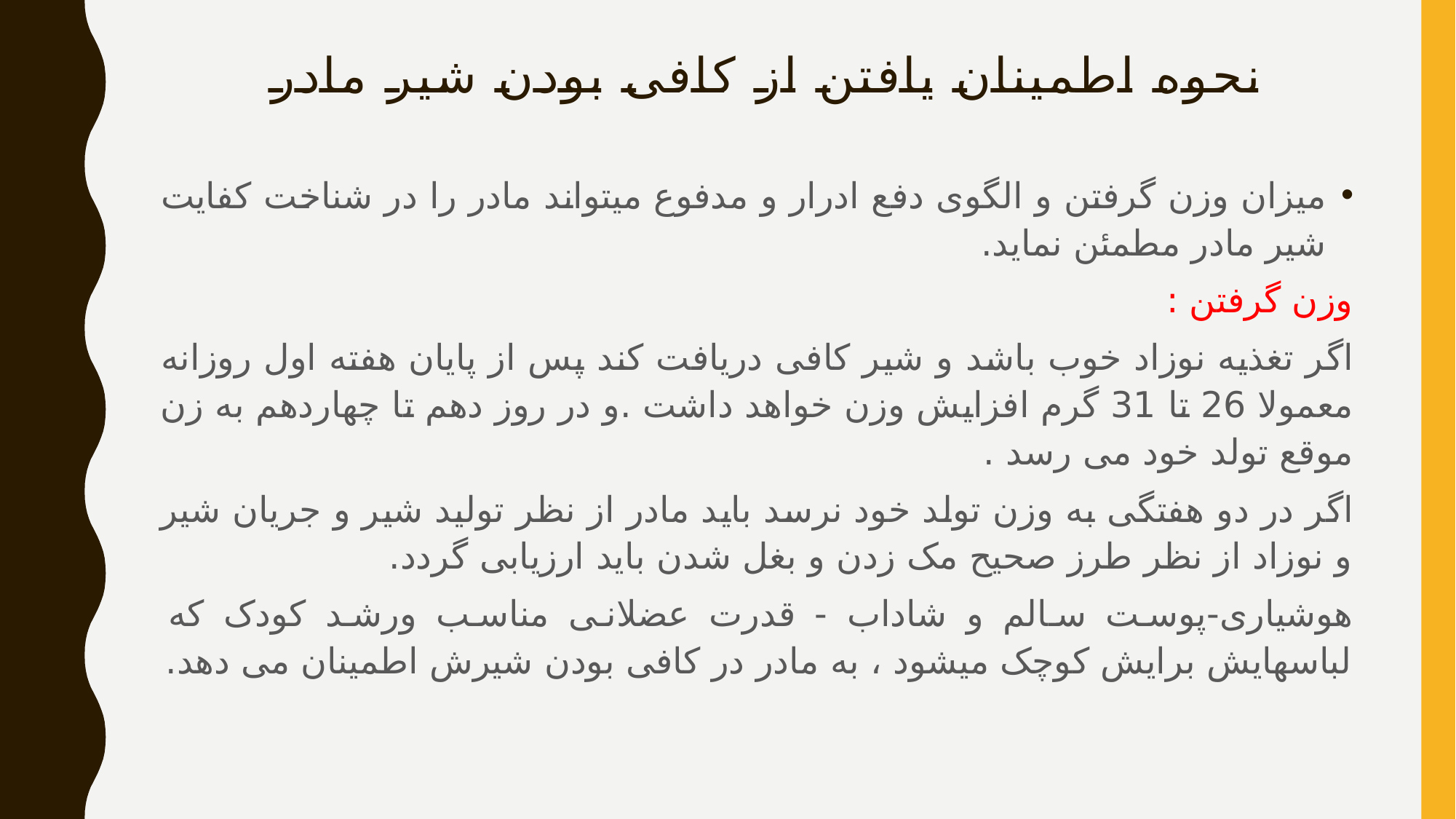

# نحوه اطمینان یافتن از کافی بودن شیر مادر
میزان وزن گرفتن و الگوی دفع ادرار و مدفوع میتواند مادر را در شناخت کفایت شیر مادر مطمئن نماید.
وزن گرفتن :
اگر تغذیه نوزاد خوب باشد و شیر کافی دریافت کند پس از پایان هفته اول روزانه معمولا 26 تا 31 گرم افزایش وزن خواهد داشت .و در روز دهم تا چهاردهم به زن موقع تولد خود می رسد .
اگر در دو هفتگی به وزن تولد خود نرسد باید مادر از نظر تولید شیر و جریان شیر و نوزاد از نظر طرز صحیح مک زدن و بغل شدن باید ارزیابی گردد.
هوشیاری-پوست سالم و شاداب - قدرت عضلانی مناسب ورشد کودک که لباسهایش برایش کوچک میشود ، به مادر در کافی بودن شیرش اطمینان می دهد.